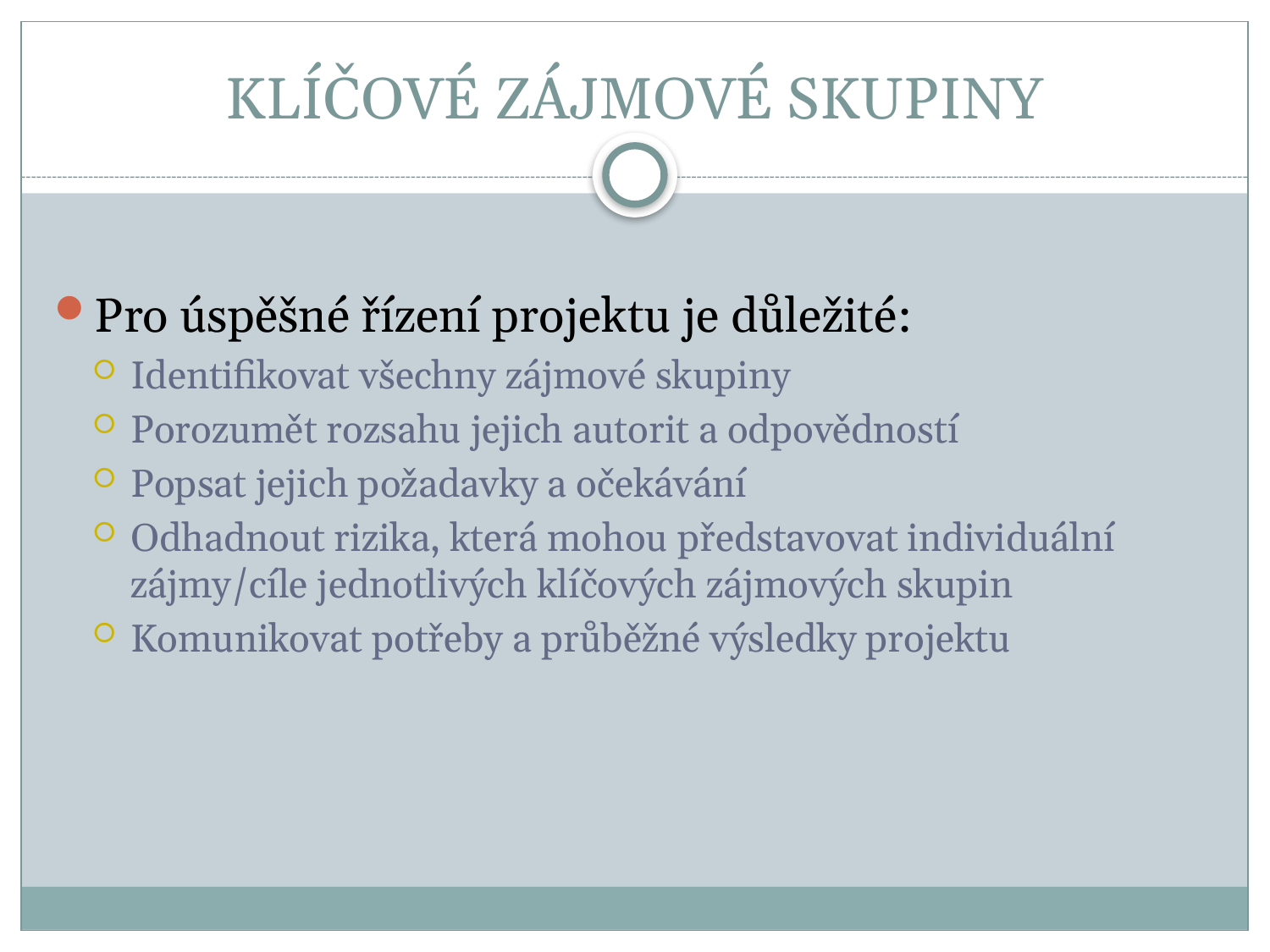

# KLÍČOVÉ ZÁJMOVÉ SKUPINY

Pro úspěšné řízení projektu je důležité:
Identifikovat všechny zájmové skupiny
Porozumět rozsahu jejich autorit a odpovědností
Popsat jejich požadavky a očekávání
Odhadnout rizika, která mohou představovat individuální zájmy/cíle jednotlivých klíčových zájmových skupin
Komunikovat potřeby a průběžné výsledky projektu